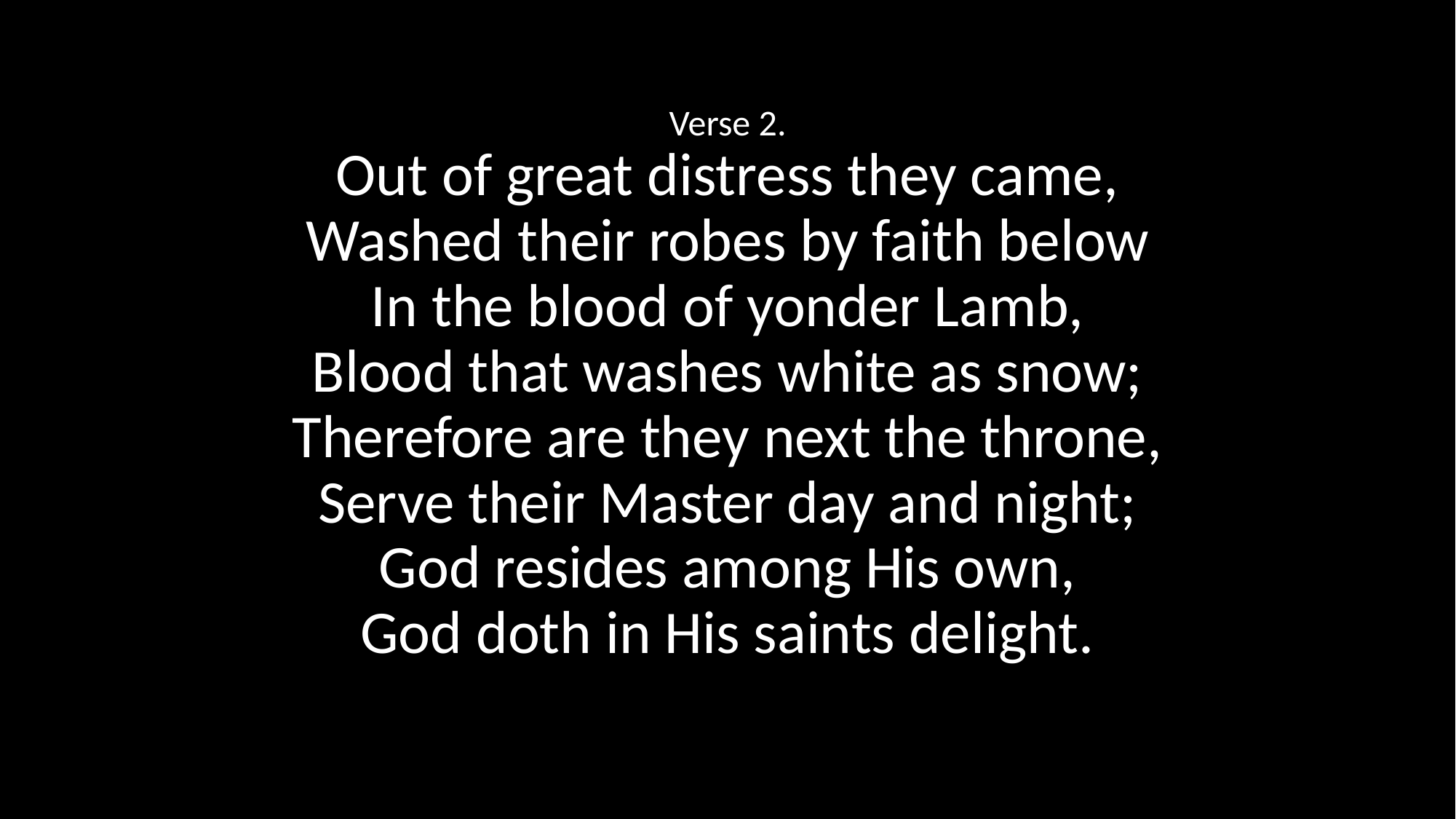

Verse 2.
Out of great distress they came,
Washed their robes by faith below
In the blood of yonder Lamb,
Blood that washes white as snow;
Therefore are they next the throne,
Serve their Master day and night;
God resides among His own,
God doth in His saints delight.